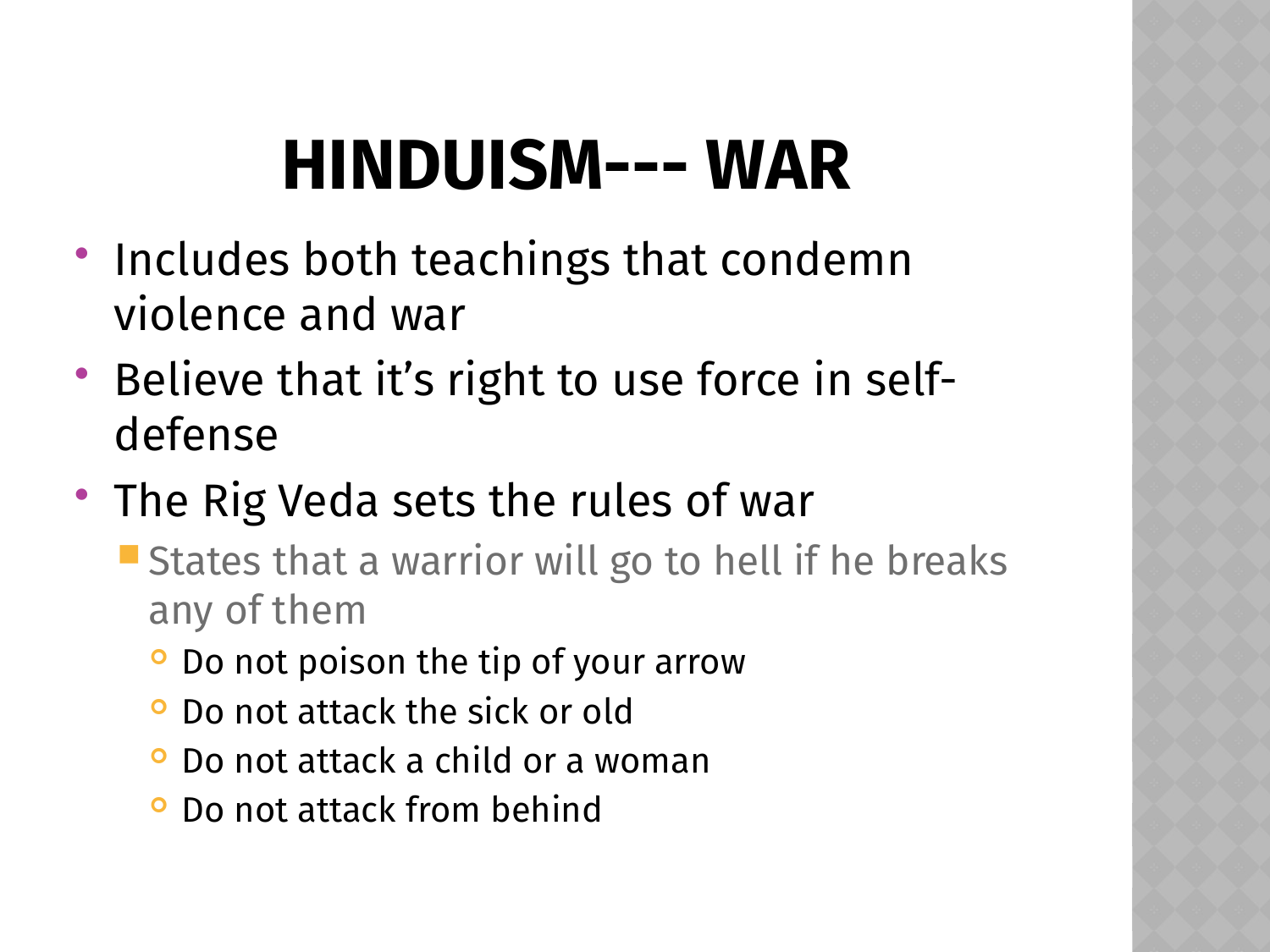

# Hinduism--- War
Includes both teachings that condemn violence and war
Believe that it’s right to use force in self-defense
The Rig Veda sets the rules of war
States that a warrior will go to hell if he breaks any of them
Do not poison the tip of your arrow
Do not attack the sick or old
Do not attack a child or a woman
Do not attack from behind